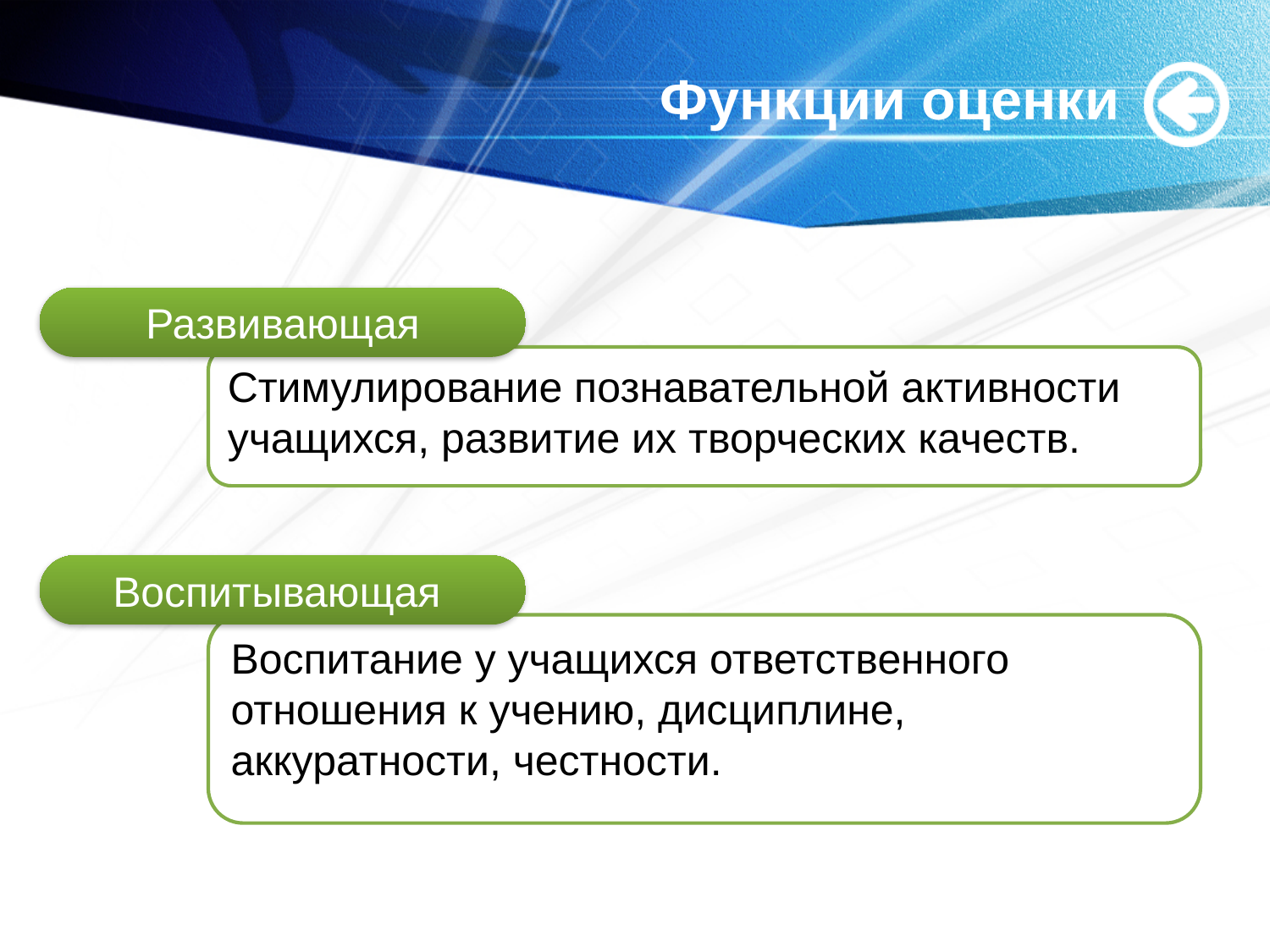

# Функции оценки
Развивающая
Стимулирование познавательной активности учащихся, развитие их творческих качеств.
Воспитывающая
Воспитание у учащихся ответственного отношения к учению, дисциплине, аккуратности, честности.